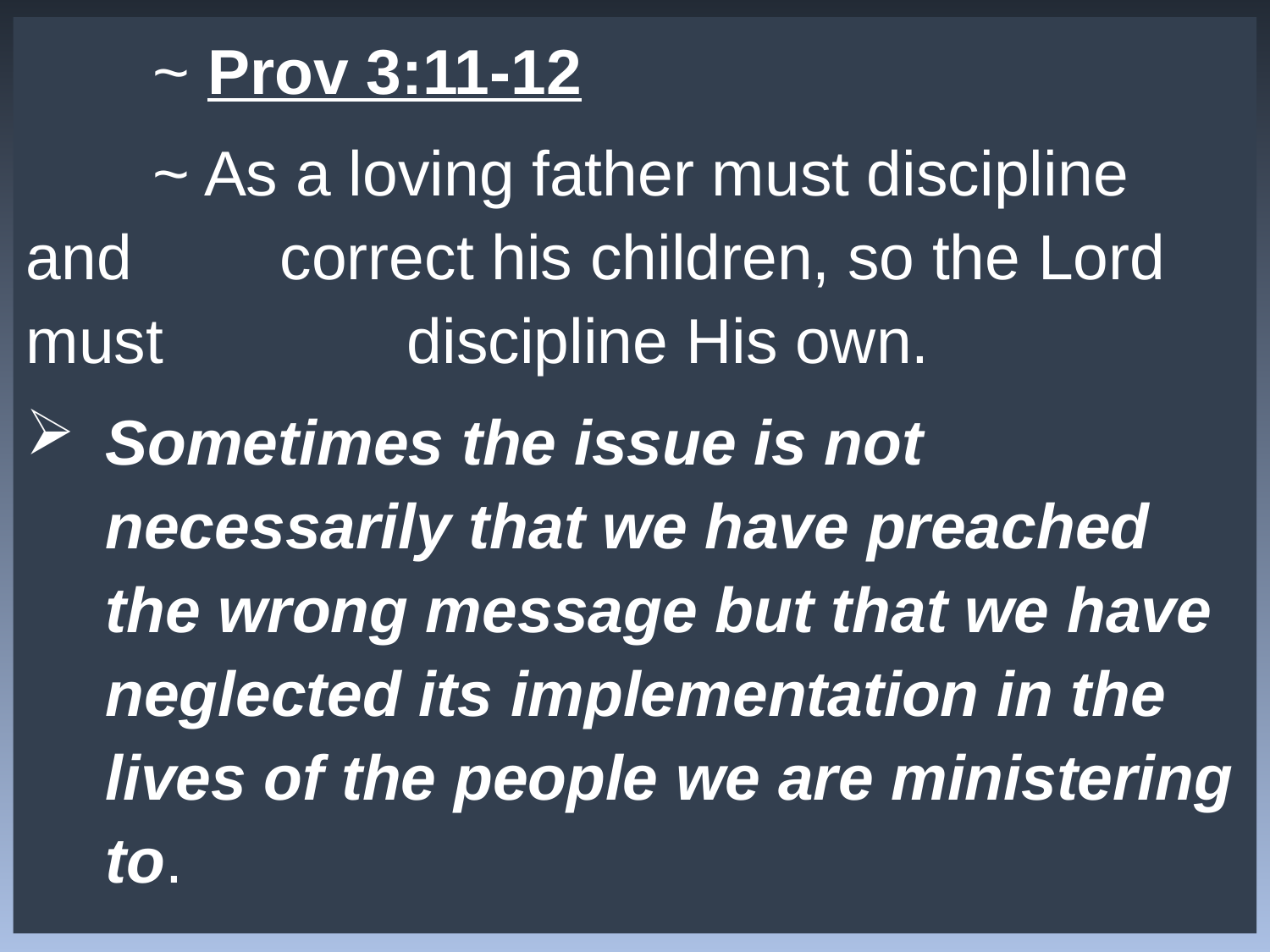

~ Prov 3:11-12
	~ As a loving father must discipline and 		correct his children, so the Lord must 		discipline His own.
Sometimes the issue is not necessarily that we have preached the wrong message but that we have neglected its implementation in the lives of the people we are ministering to.